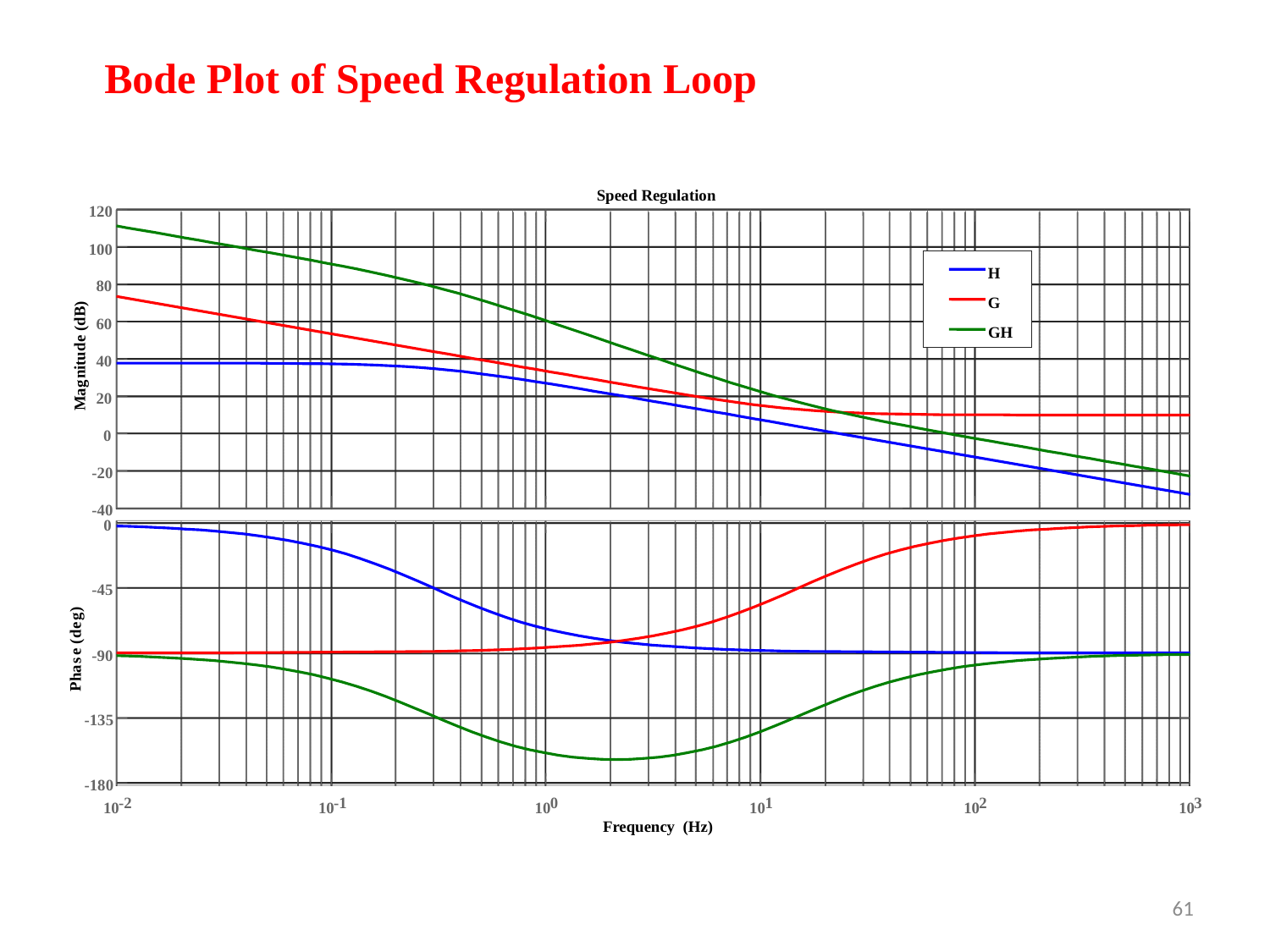

Bode Plot of Speed Regulation Loop
Speed Regulation
120

100

H

80

G
)

B
d
60
(

GH
e

d
u
40
t
i

n
g
a
20
M

0

-20

-40

0

-2
-1
0
1
2
3
10
10
10
10
10
10

-45

)
g
e
d
(

e
-90
s

a
h
P
-135

-180

Frequency  (Hz)
61